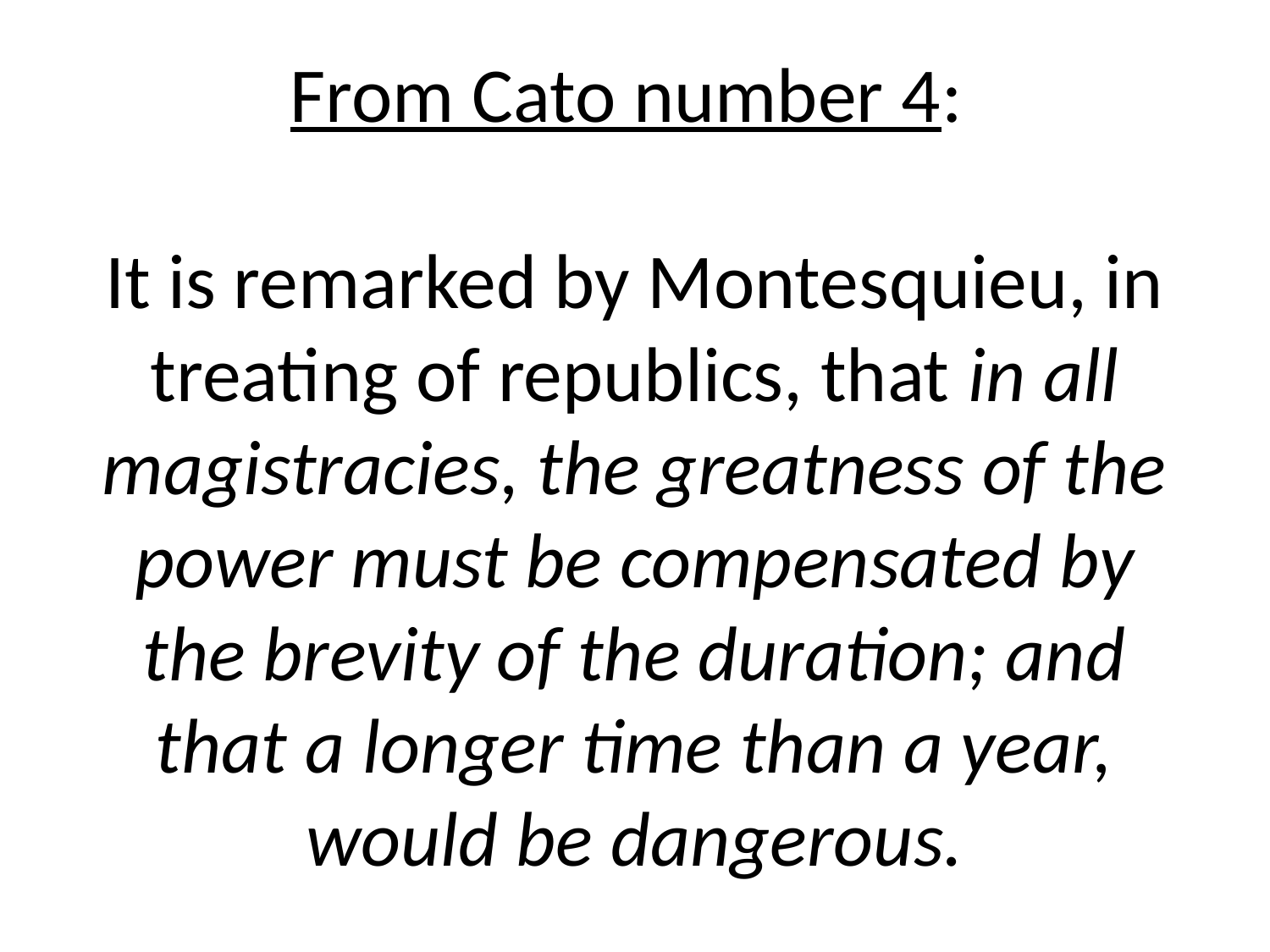

# From Cato number 4: It is remarked by Montesquieu, in treating of republics, that in all magistracies, the greatness of the power must be compensated by the brevity of the duration; and that a longer time than a year, would be dangerous.